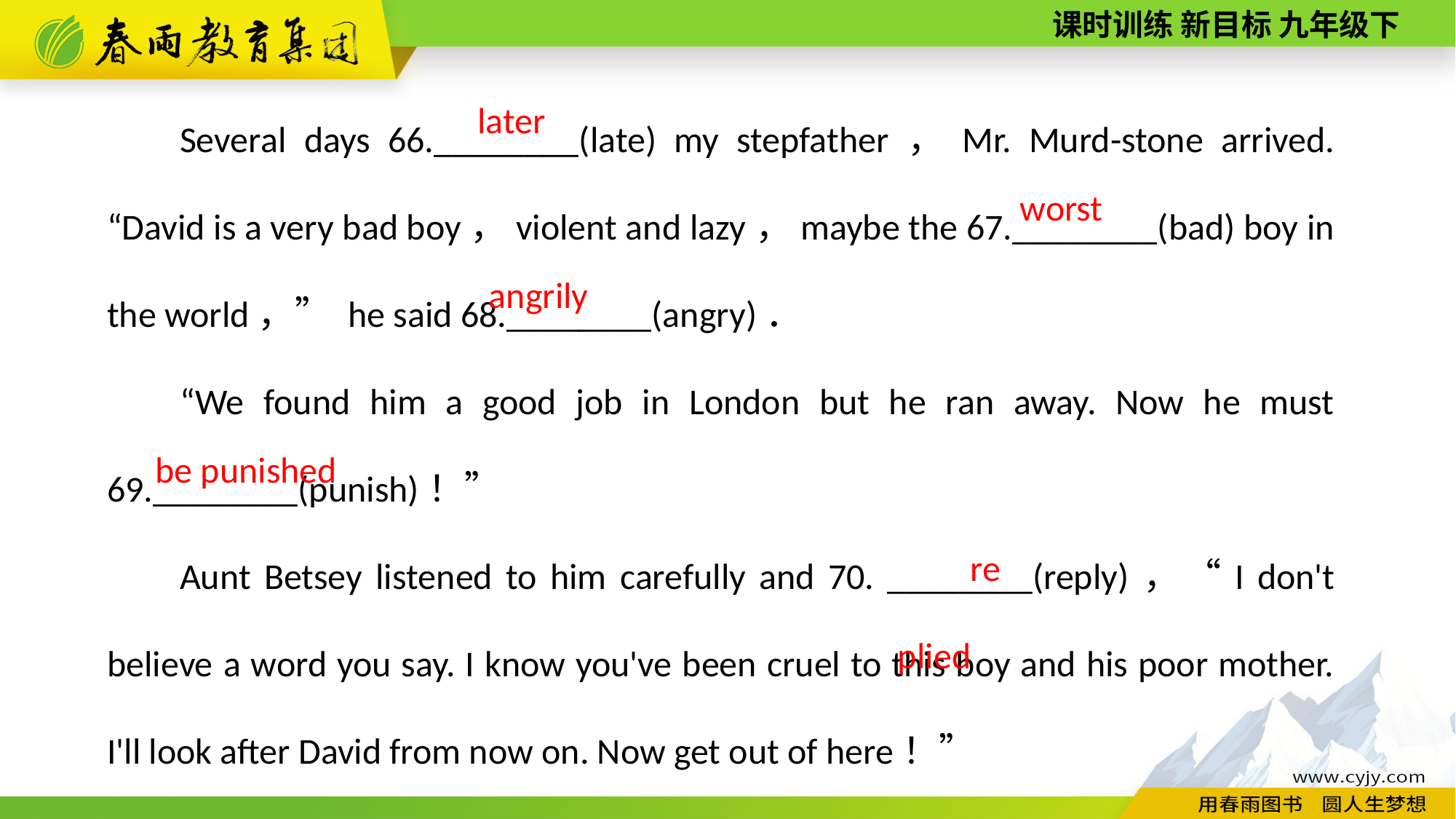

Several days 66.________(late) my stepfather，Mr. Murd-stone arrived. “David is a very bad boy，violent and lazy，maybe the 67.________(bad) boy in the world，” he said 68.________(angry)．
“We found him a good job in London but he ran away. Now he must 69.________(punish)！”
Aunt Betsey listened to him carefully and 70. ________(reply)，“I don't believe a word you say. I know you've been cruel to this boy and his poor mother. I'll look after David from now on. Now get out of here！”
later
worst
angrily
be punished
replied